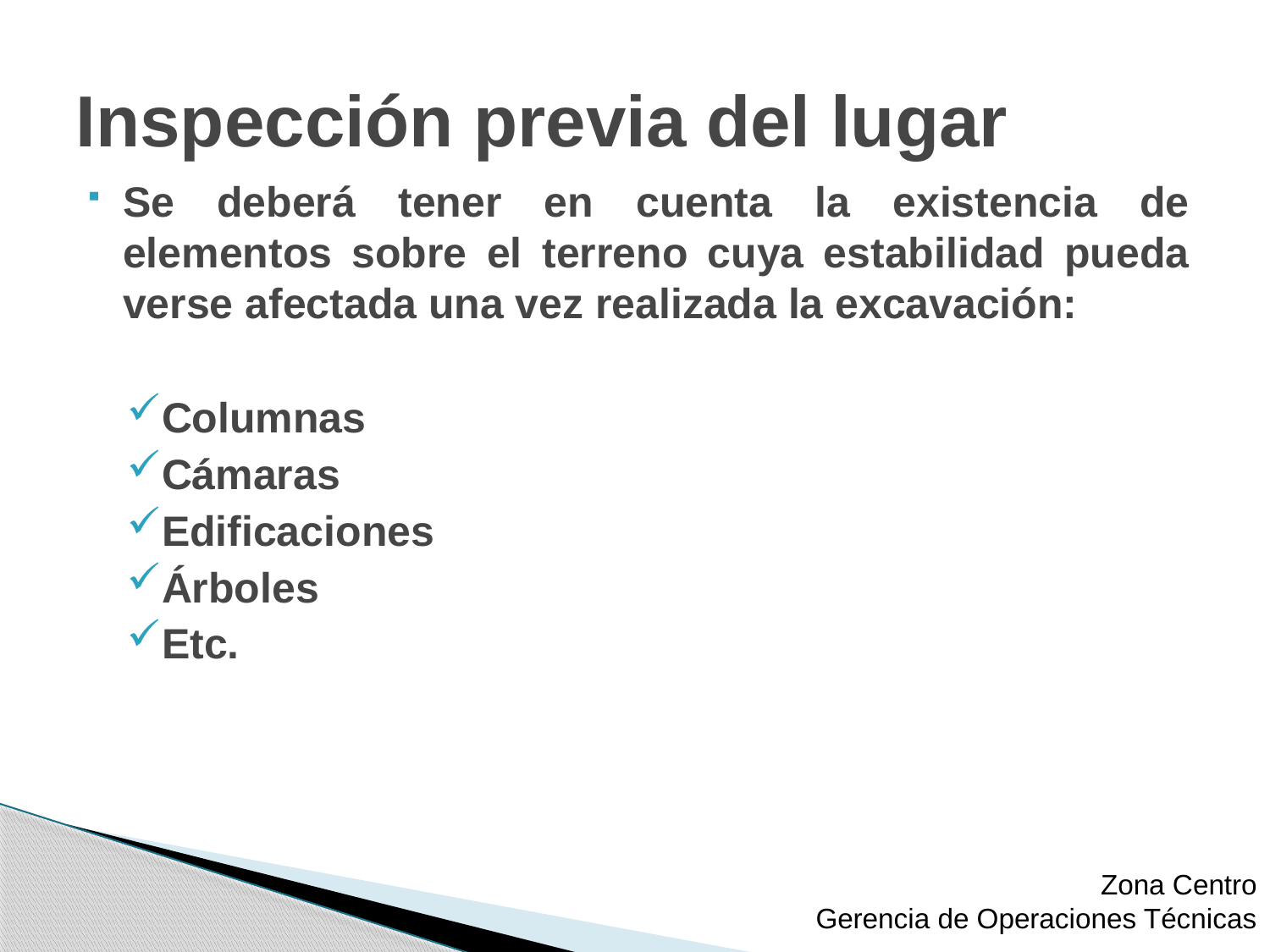

# Inspección previa del lugar
Se deberá tener en cuenta la existencia de elementos sobre el terreno cuya estabilidad pueda verse afectada una vez realizada la excavación:

Columnas
Cámaras
Edificaciones
Árboles
Etc.

Zona Centro
Gerencia de Operaciones Técnicas